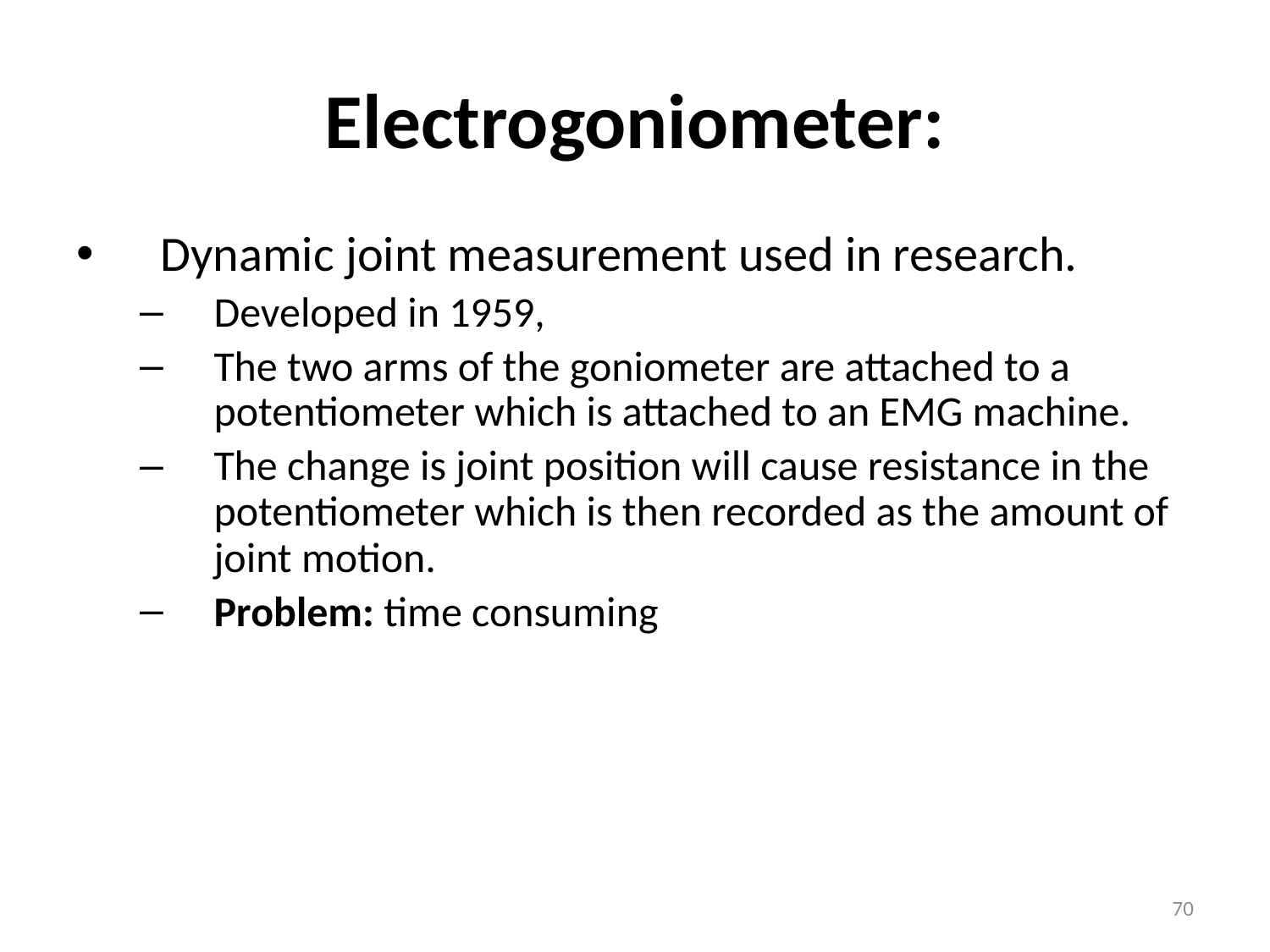

# Electrogoniometer:
Dynamic joint measurement used in research.
Developed in 1959,
The two arms of the goniometer are attached to a potentiometer which is attached to an EMG machine.
The change is joint position will cause resistance in the potentiometer which is then recorded as the amount of joint motion.
Problem: time consuming
70